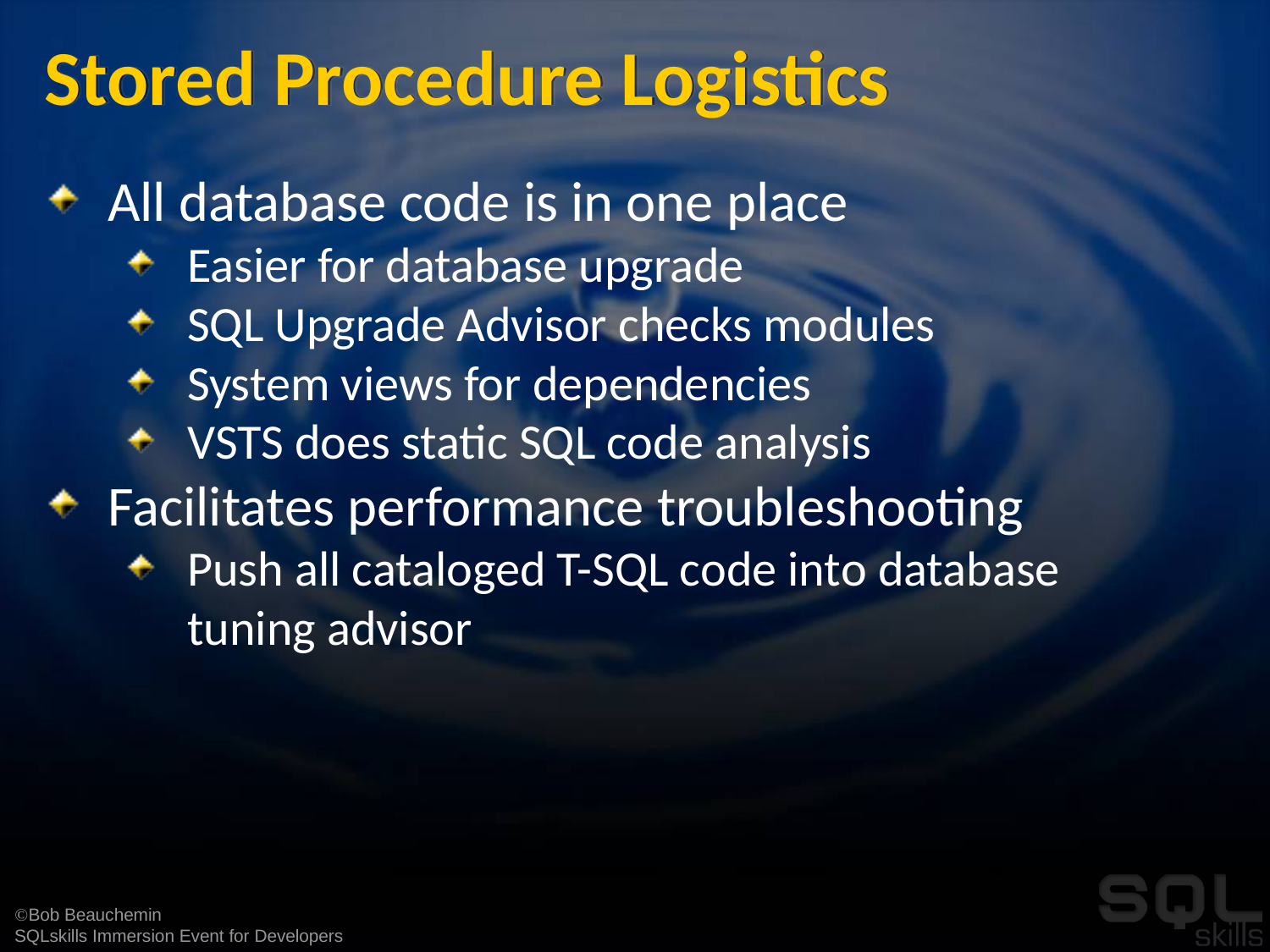

# Stored Procedure Logistics
All database code is in one place
Easier for database upgrade
SQL Upgrade Advisor checks modules
System views for dependencies
VSTS does static SQL code analysis
Facilitates performance troubleshooting
Push all cataloged T-SQL code into database tuning advisor